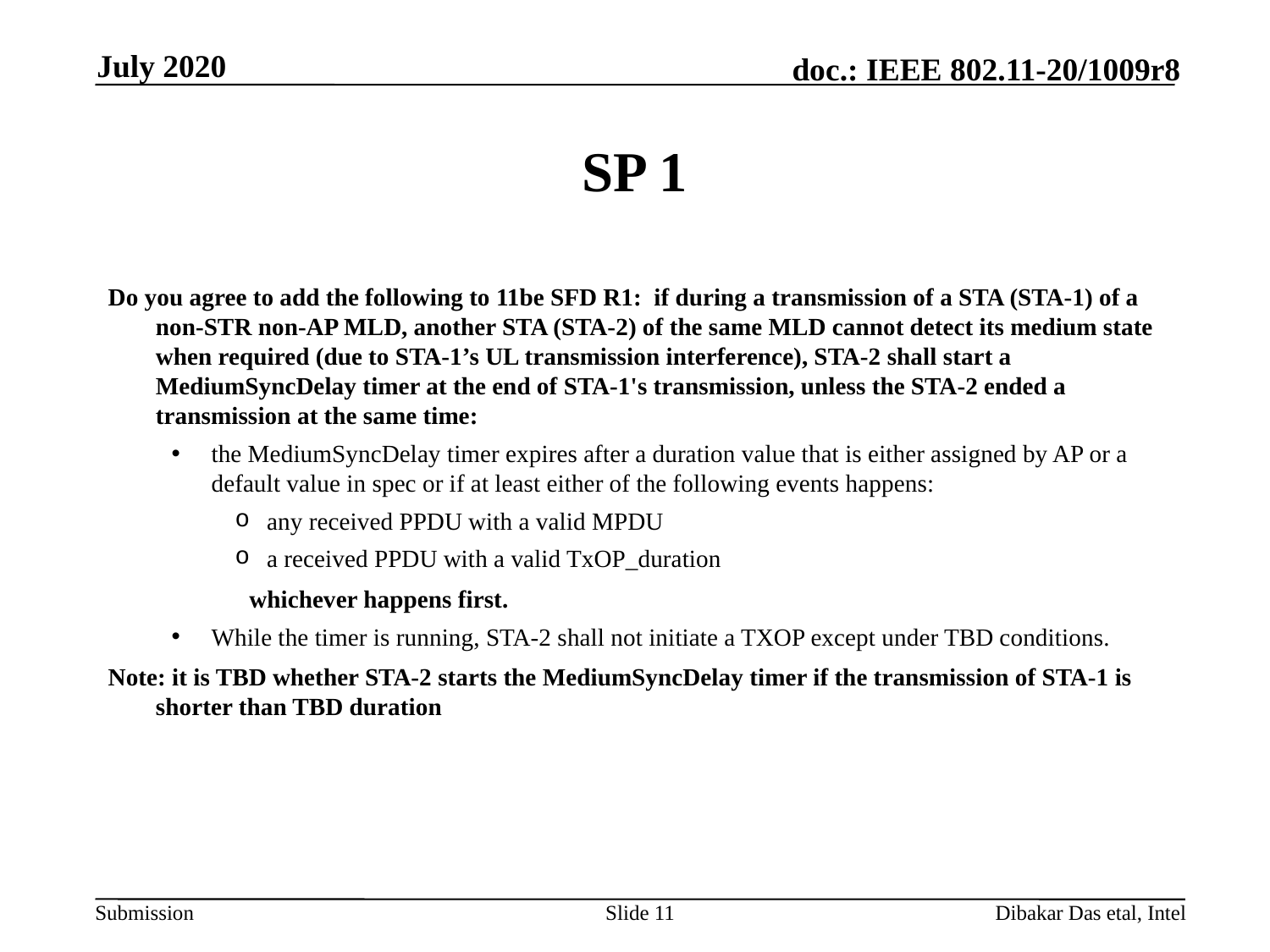

July 2020
# SP 1
Do you agree to add the following to 11be SFD R1:  if during a transmission of a STA (STA-1) of a non-STR non-AP MLD, another STA (STA-2) of the same MLD cannot detect its medium state when required (due to STA-1’s UL transmission interference), STA-2 shall start a MediumSyncDelay timer at the end of STA-1's transmission, unless the STA-2 ended a transmission at the same time:
the MediumSyncDelay timer expires after a duration value that is either assigned by AP or a default value in spec or if at least either of the following events happens:
any received PPDU with a valid MPDU
a received PPDU with a valid TxOP_duration
                       whichever happens first.
While the timer is running, STA-2 shall not initiate a TXOP except under TBD conditions.
Note: it is TBD whether STA-2 starts the MediumSyncDelay timer if the transmission of STA-1 is shorter than TBD duration

Slide 11
Dibakar Das etal, Intel